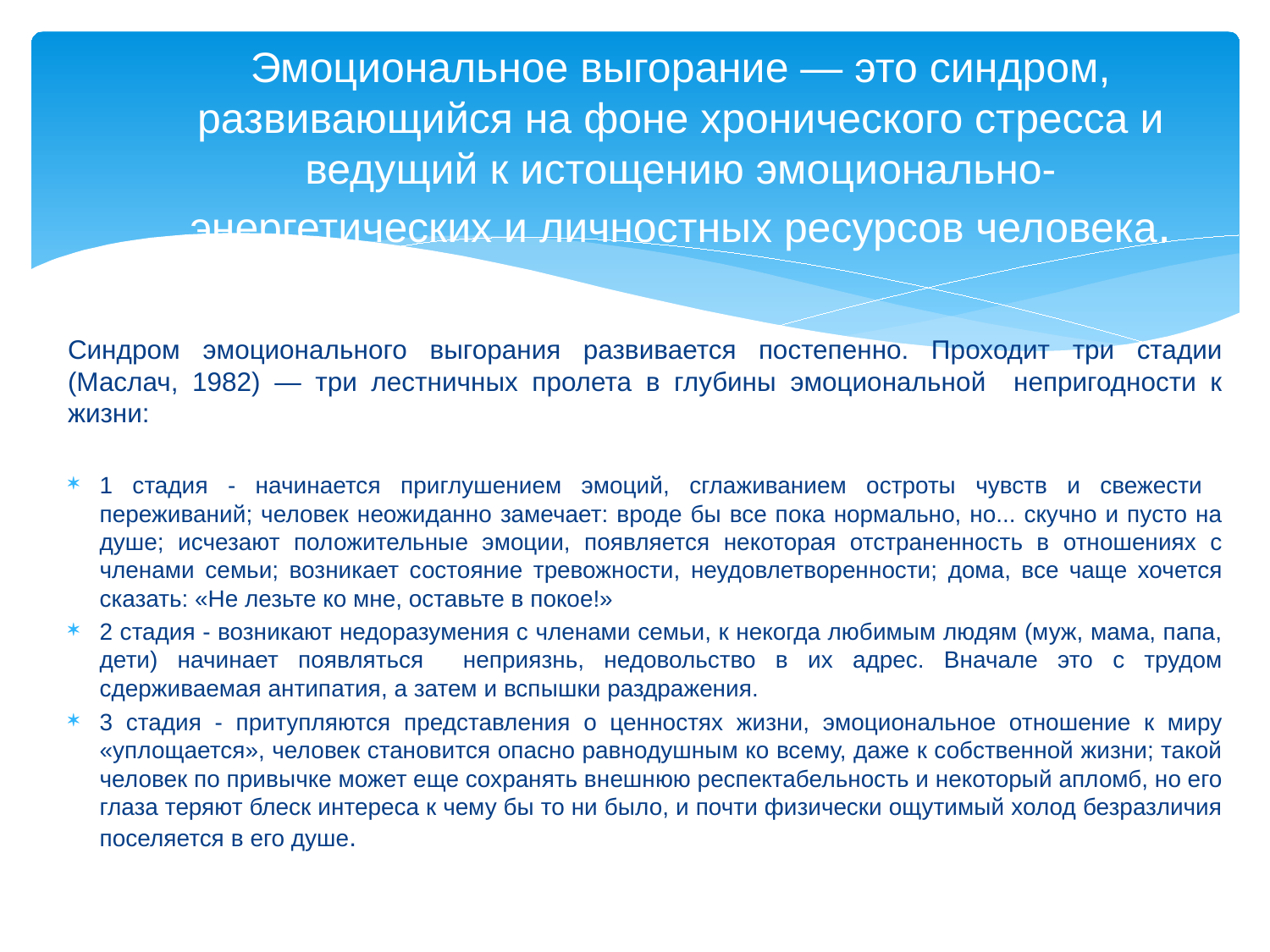

# Эмоциональное выгорание — это синдром, развивающийся на фоне хронического стресса и ведущий к истощению эмоционально-энергетических и личностных ресурсов человека.
Синдром эмоционального выгорания развивается постепенно. Проходит три стадии (Маслач, 1982) — три лестничных пролета в глубины эмоциональной  непригодности к жизни:

1 стадия - начинается приглушением эмоций, сглаживанием остроты чувств и свежести  переживаний; человек неожиданно замечает: вроде бы все пока нормально, но... скучно и пусто на душе; исчезают положительные эмоции, появляется некоторая отстраненность в отношениях с членами семьи; возникает состояние тревожности, неудовлетворенности; дома, все чаще хочется сказать: «Не лезьте ко мне, оставьте в покое!»
2 стадия - возникают недоразумения с членами семьи, к некогда любимым людям (муж, мама, папа, дети) начинает появляться  неприязнь, недовольство в их адрес. Вначале это с трудом сдерживаемая антипатия, а затем и вспышки раздражения.
3 стадия - притупляются представления о ценностях жизни, эмоциональное отношение к миру «уплощается», человек становится опасно равнодушным ко всему, даже к собственной жизни; такой человек по привычке может еще сохранять внешнюю респектабельность и некоторый апломб, но его глаза теряют блеск интереса к чему бы то ни было, и почти физически ощутимый холод безразличия поселяется в его душе.